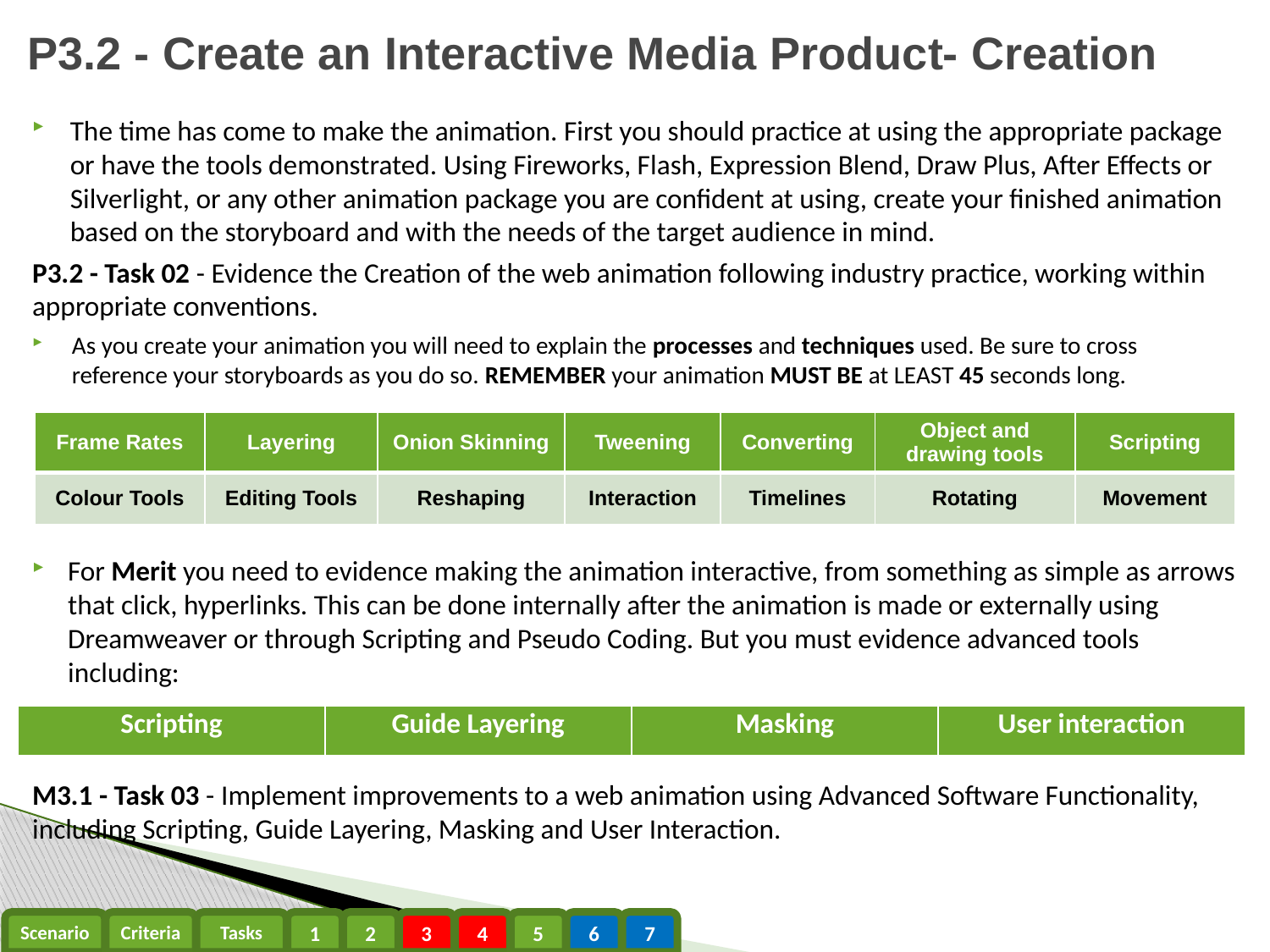

P3.2 - Create an Interactive Media Product- Creation
The time has come to make the animation. First you should practice at using the appropriate package or have the tools demonstrated. Using Fireworks, Flash, Expression Blend, Draw Plus, After Effects or Silverlight, or any other animation package you are confident at using, create your finished animation based on the storyboard and with the needs of the target audience in mind.
P3.2 - Task 02 - Evidence the Creation of the web animation following industry practice, working within appropriate conventions.
As you create your animation you will need to explain the processes and techniques used. Be sure to cross reference your storyboards as you do so. REMEMBER your animation MUST BE at LEAST 45 seconds long.

For Merit you need to evidence making the animation interactive, from something as simple as arrows that click, hyperlinks. This can be done internally after the animation is made or externally using Dreamweaver or through Scripting and Pseudo Coding. But you must evidence advanced tools including:

M3.1 - Task 03 - Implement improvements to a web animation using Advanced Software Functionality, including Scripting, Guide Layering, Masking and User Interaction.
| Frame Rates | Layering | Onion Skinning | Tweening | Converting | Object and drawing tools | Scripting |
| --- | --- | --- | --- | --- | --- | --- |
| Colour Tools | Editing Tools | Reshaping | Interaction | Timelines | Rotating | Movement |
| Scripting | Guide Layering | Masking | User interaction |
| --- | --- | --- | --- |